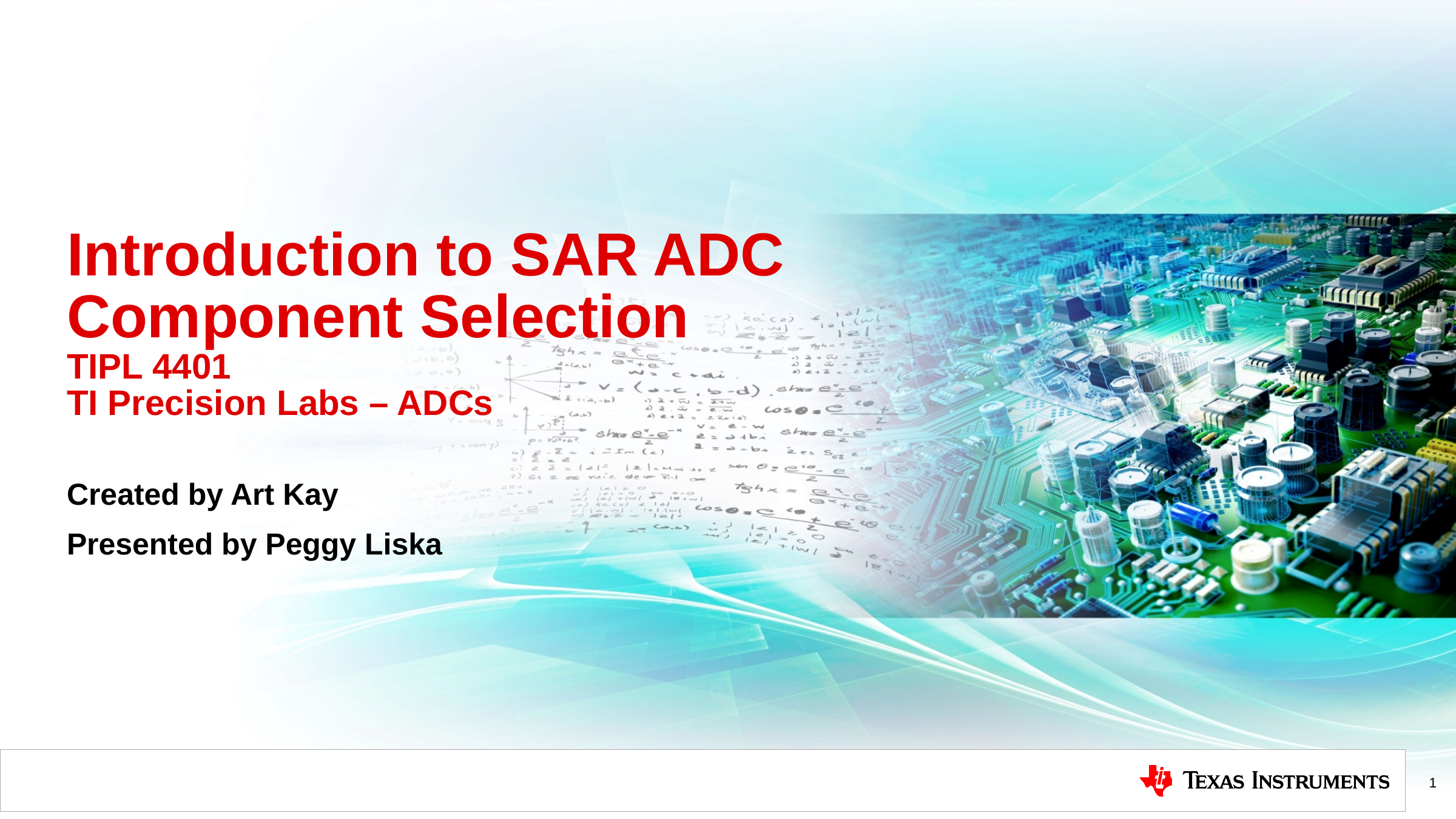

# Introduction to SAR ADC Component Selection TIPL 4401 TI Precision Labs – ADCs
Created by Art Kay
Presented by Peggy Liska
1